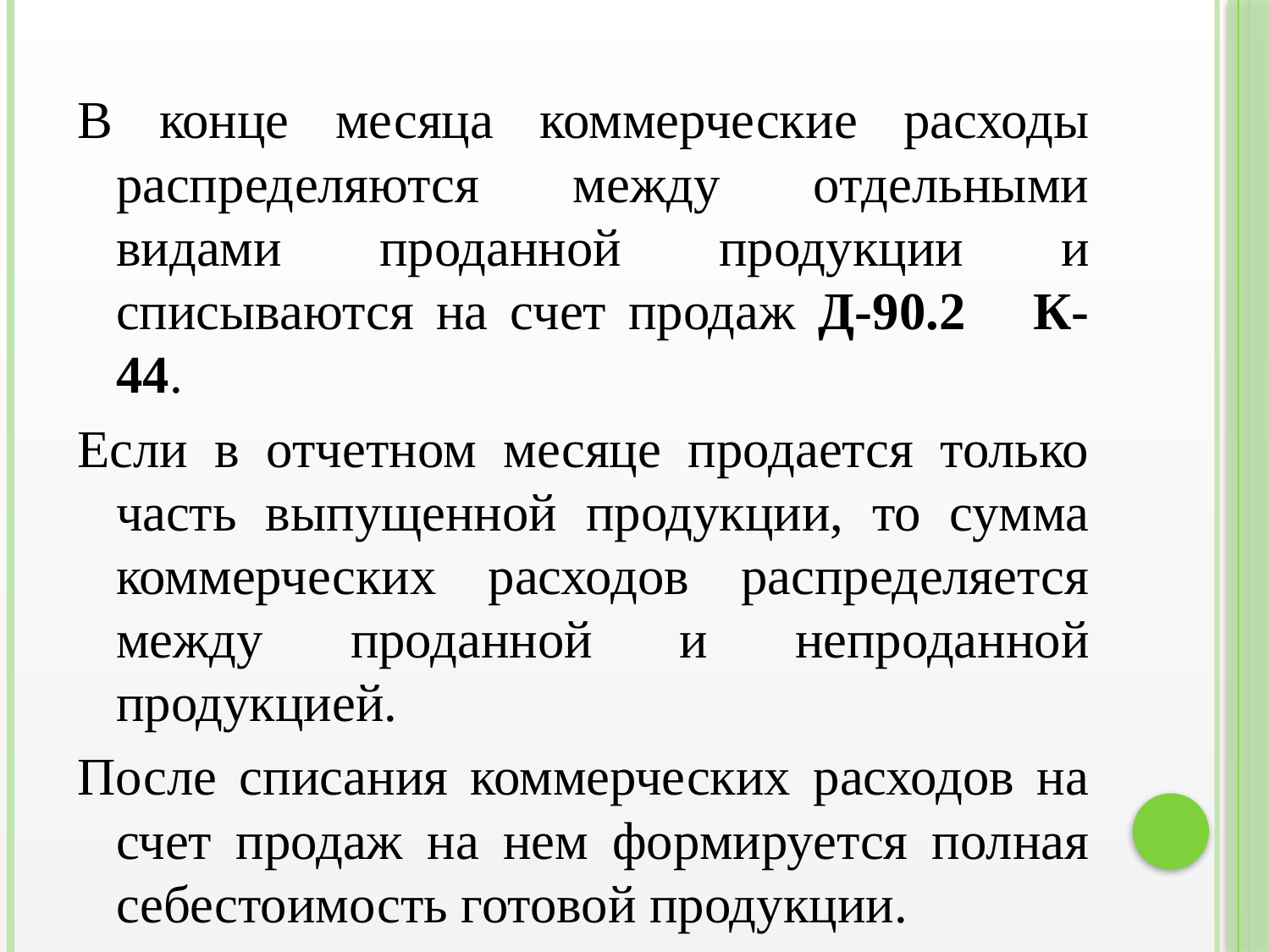

В конце месяца коммерческие расходы распределяются между отдельными видами проданной продукции и списываются на счет продаж Д-90.2   К-44.
Если в отчетном месяце продается только часть выпущенной продукции, то сумма коммерческих расходов распределяется между проданной и непроданной продукцией.
После списания коммерческих расходов на счет продаж на нем формируется полная себестоимость готовой продукции.